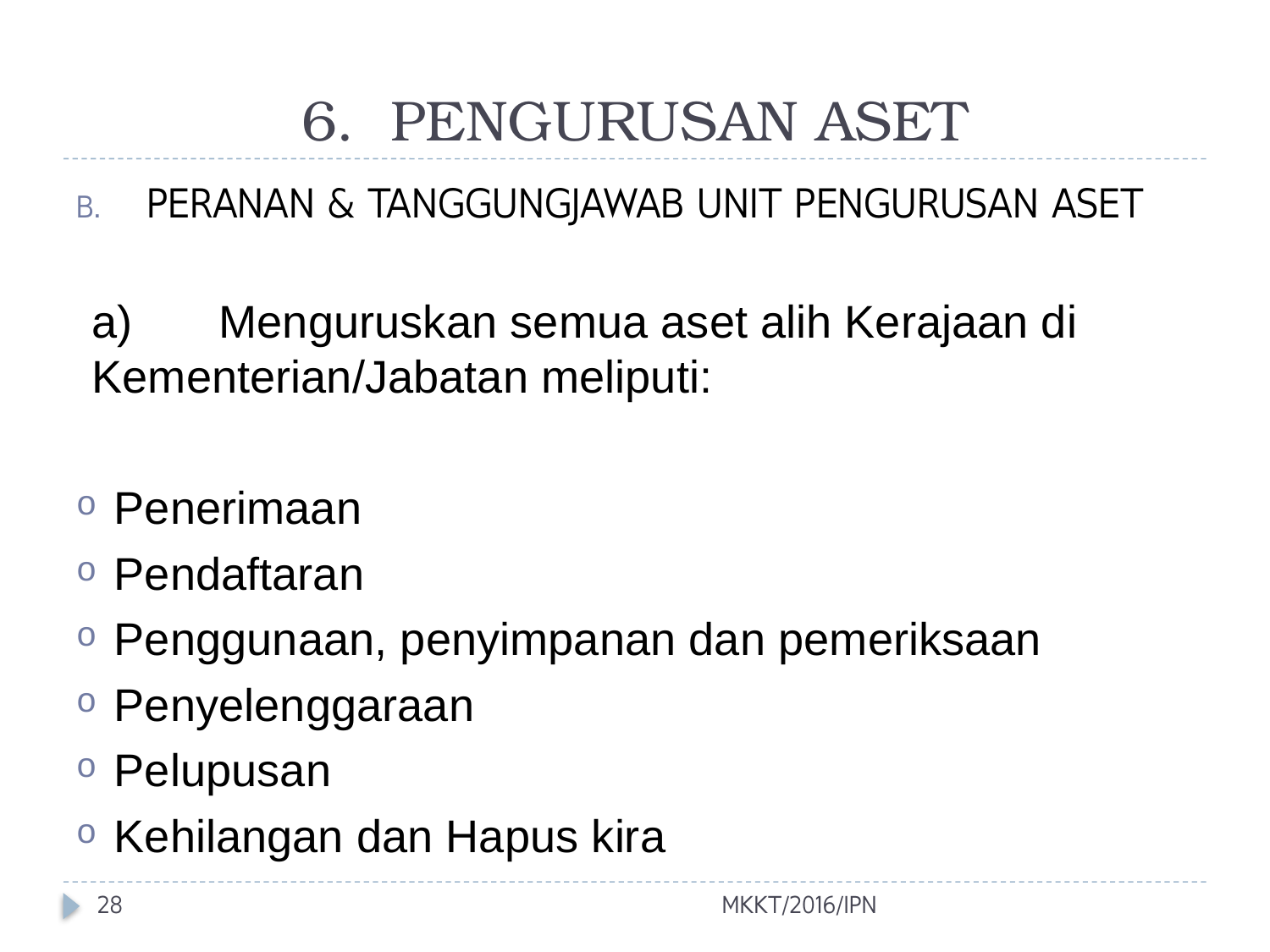

# 6.  PENGURUSAN ASET
PERANAN & TANGGUNGJAWAB UNIT PENGURUSAN ASET
a)	Menguruskan semua aset alih Kerajaan di 	Kementerian/Jabatan meliputi:

Penerimaan
Pendaftaran
Penggunaan, penyimpanan dan pemeriksaan
Penyelenggaraan
Pelupusan
Kehilangan dan Hapus kira
28
MKKT/2016/IPN